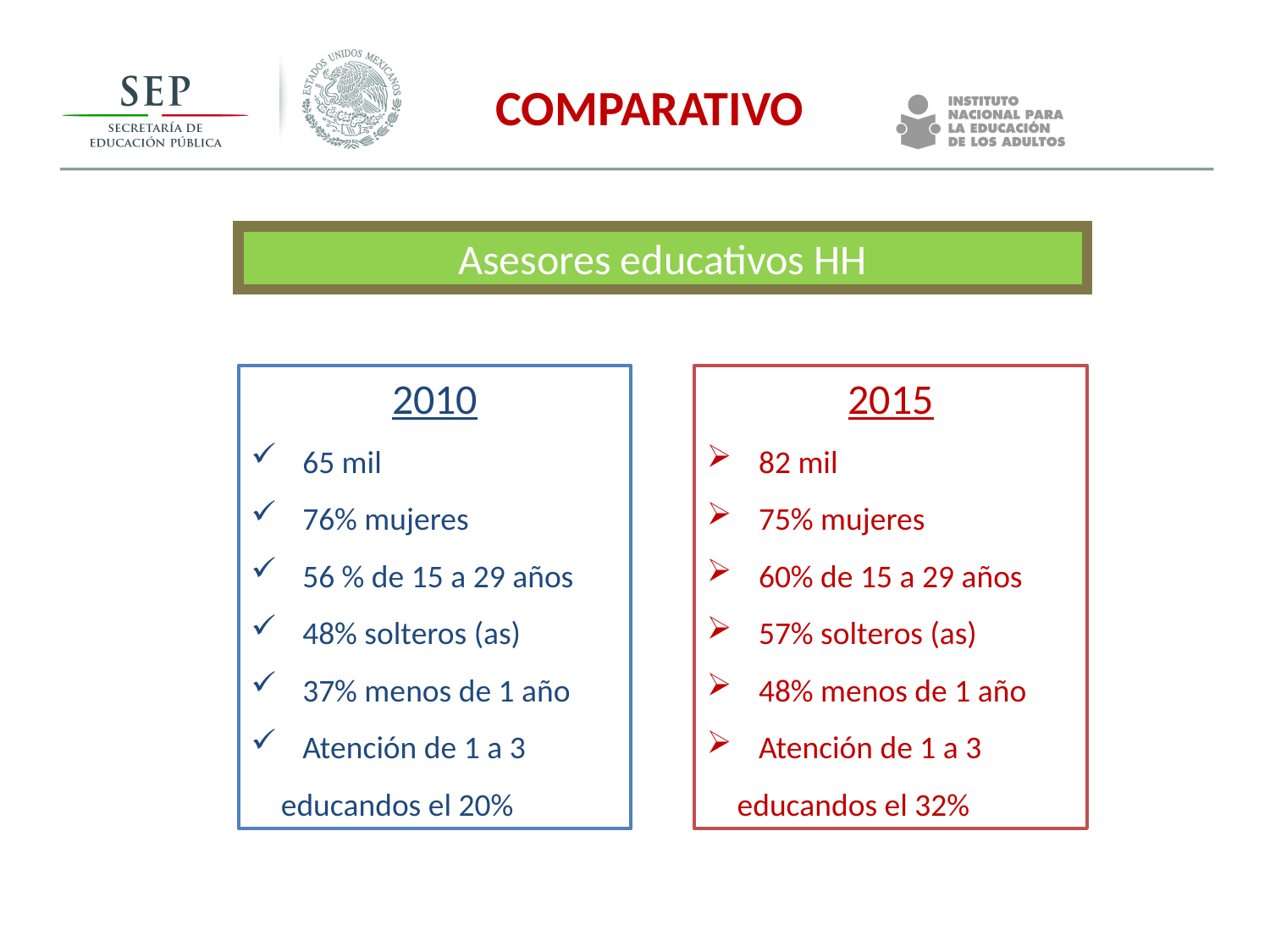

Comparativo
Asesores educativos HH
2010
   65 mil
   76% mujeres
   56 % de 15 a 29 años
   48% solteros (as)
   37% menos de 1 año
   Atención de 1 a 3 educandos el 20%
2015
   82 mil
   75% mujeres
   60% de 15 a 29 años
   57% solteros (as)
   48% menos de 1 año
   Atención de 1 a 3 educandos el 32%